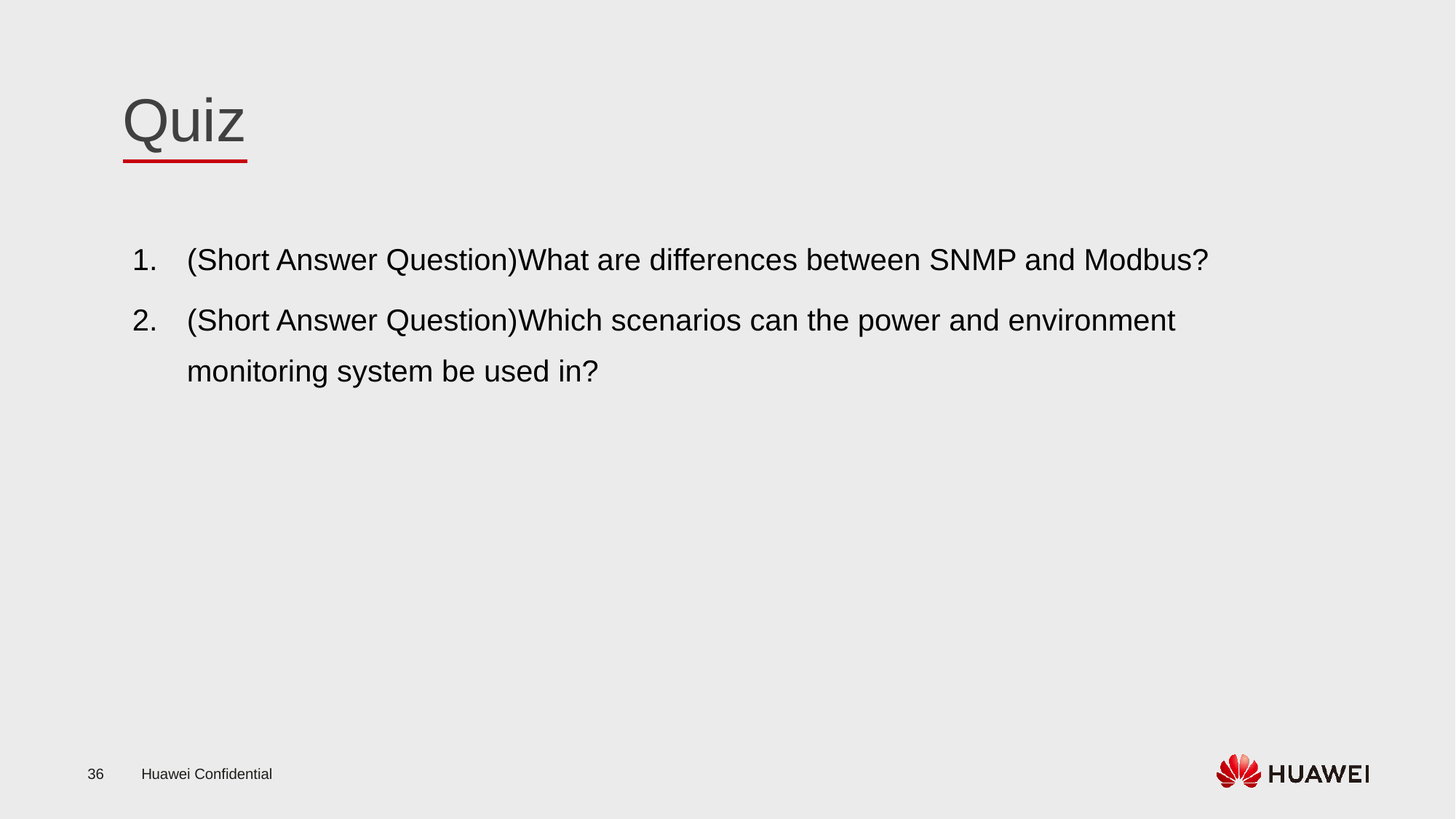

(Short Answer Question)What are differences between SNMP and Modbus?
(Short Answer Question)Which scenarios can the power and environment monitoring system be used in?